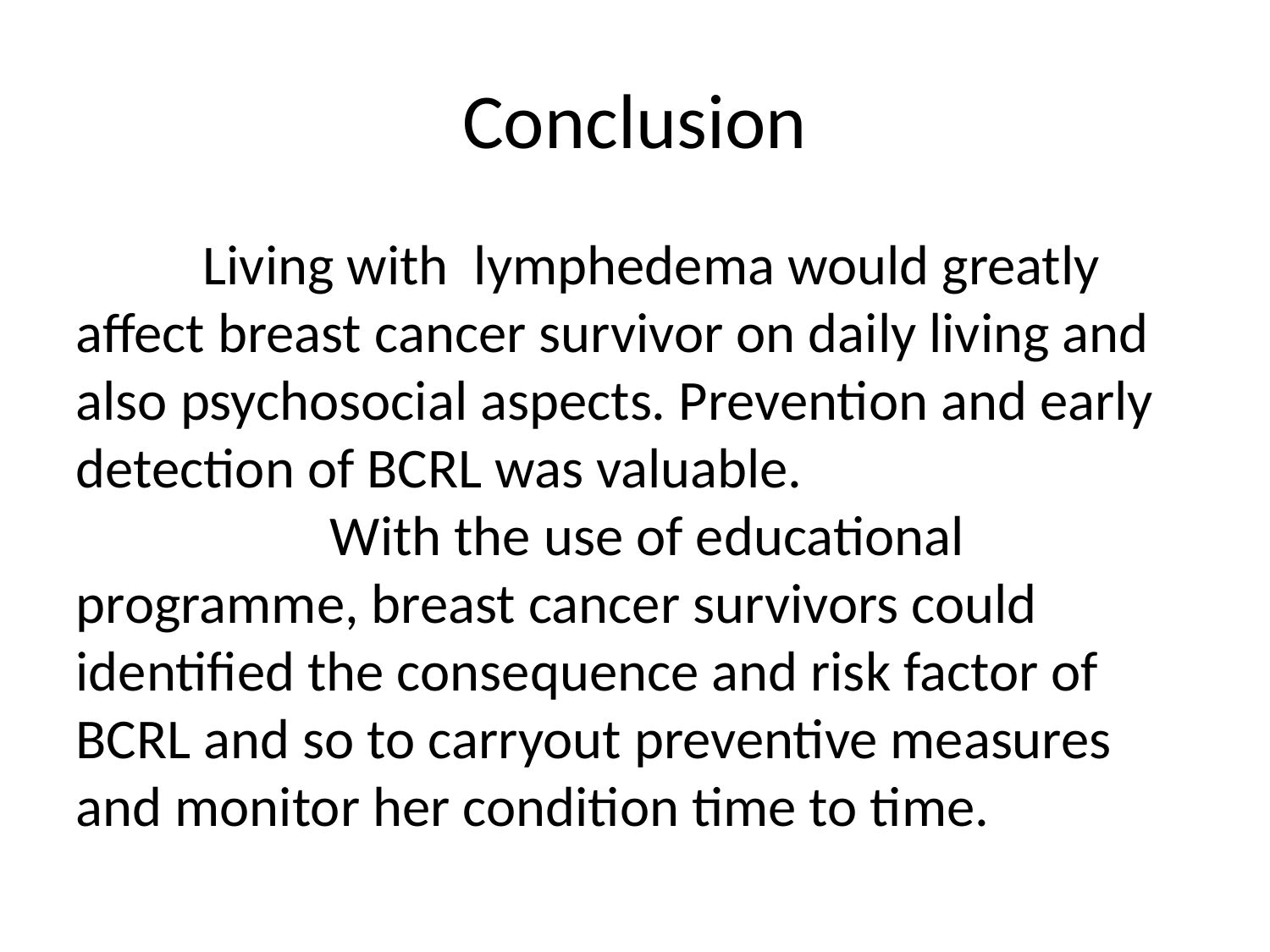

Conclusion
    	Living with  lymphedema would greatly affect breast cancer survivor on daily living and also psychosocial aspects. Prevention and early detection of BCRL was valuable.
	 	With the use of educational programme, breast cancer survivors could identified the consequence and risk factor of BCRL and so to carryout preventive measures and monitor her condition time to time.